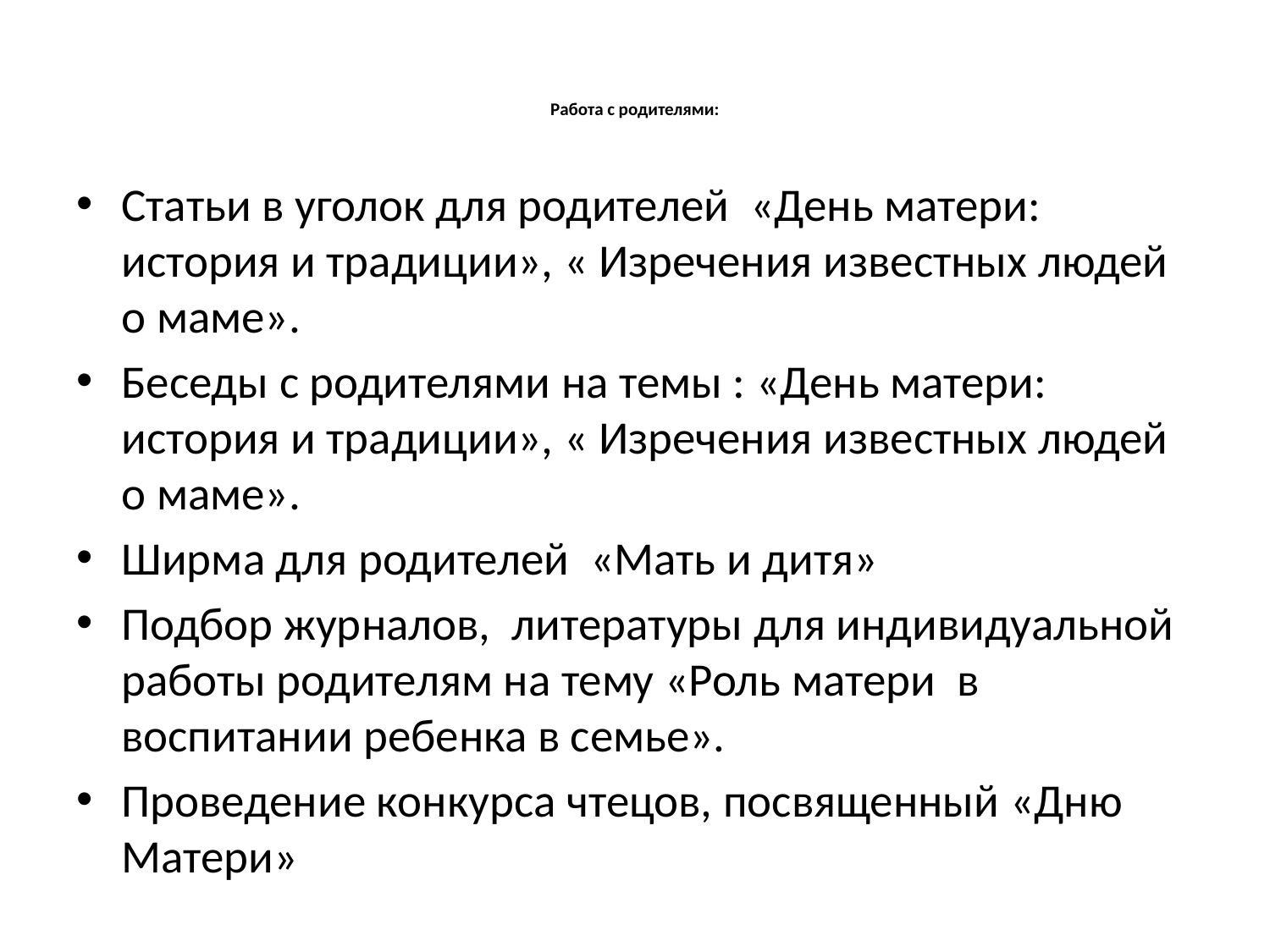

# Работа с родителями:
Статьи в уголок для родителей  «День матери: история и традиции», « Изречения известных людей о маме».
Беседы с родителями на темы : «День матери: история и традиции», « Изречения известных людей о маме».
Ширма для родителей  «Мать и дитя»
Подбор журналов,  литературы для индивидуальной работы родителям на тему «Роль матери  в воспитании ребенка в семье».
Проведение конкурса чтецов, посвященный «Дню Матери»